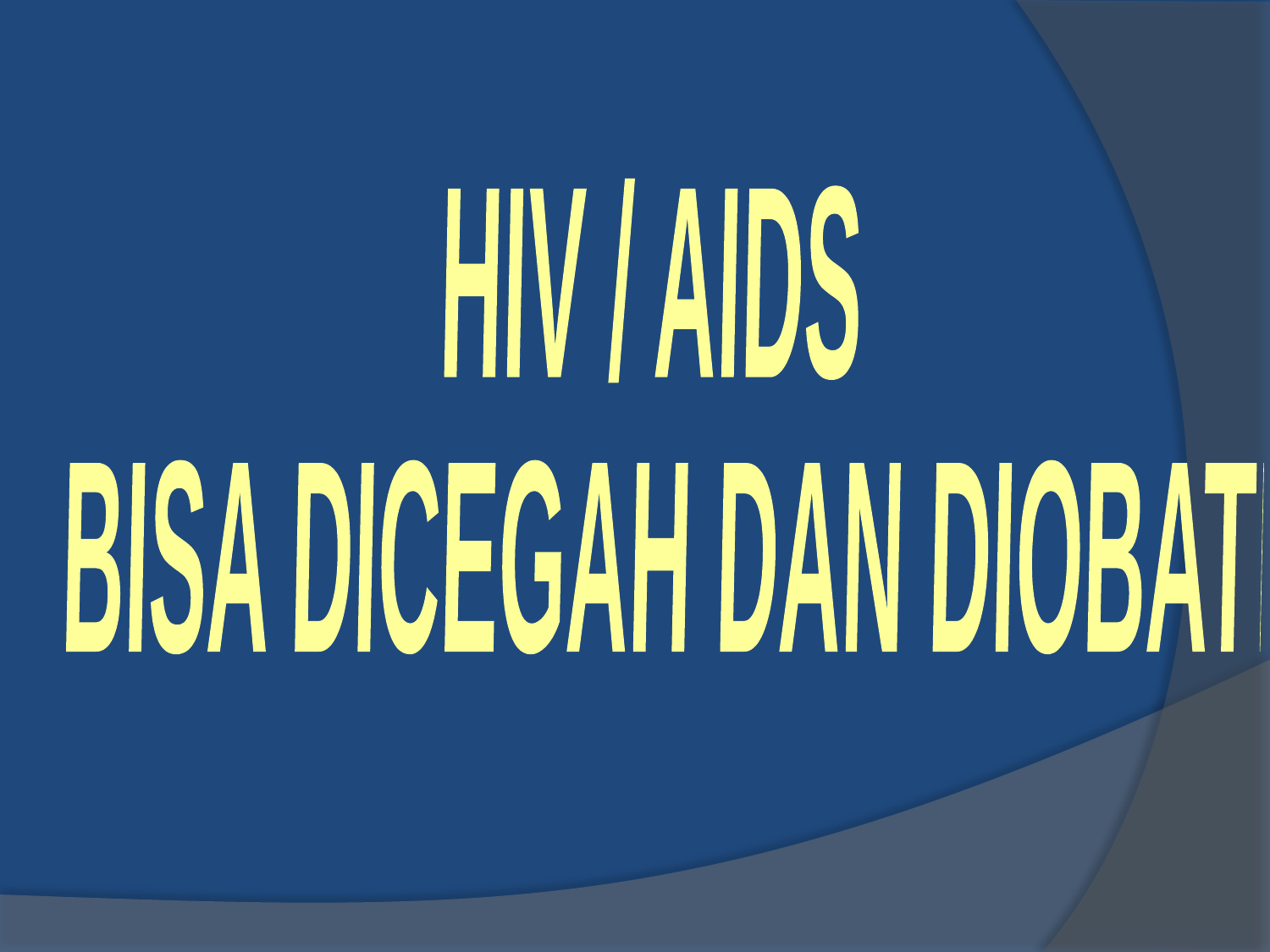

HIV / AIDS
 BISA DICEGAH DAN DIOBATI